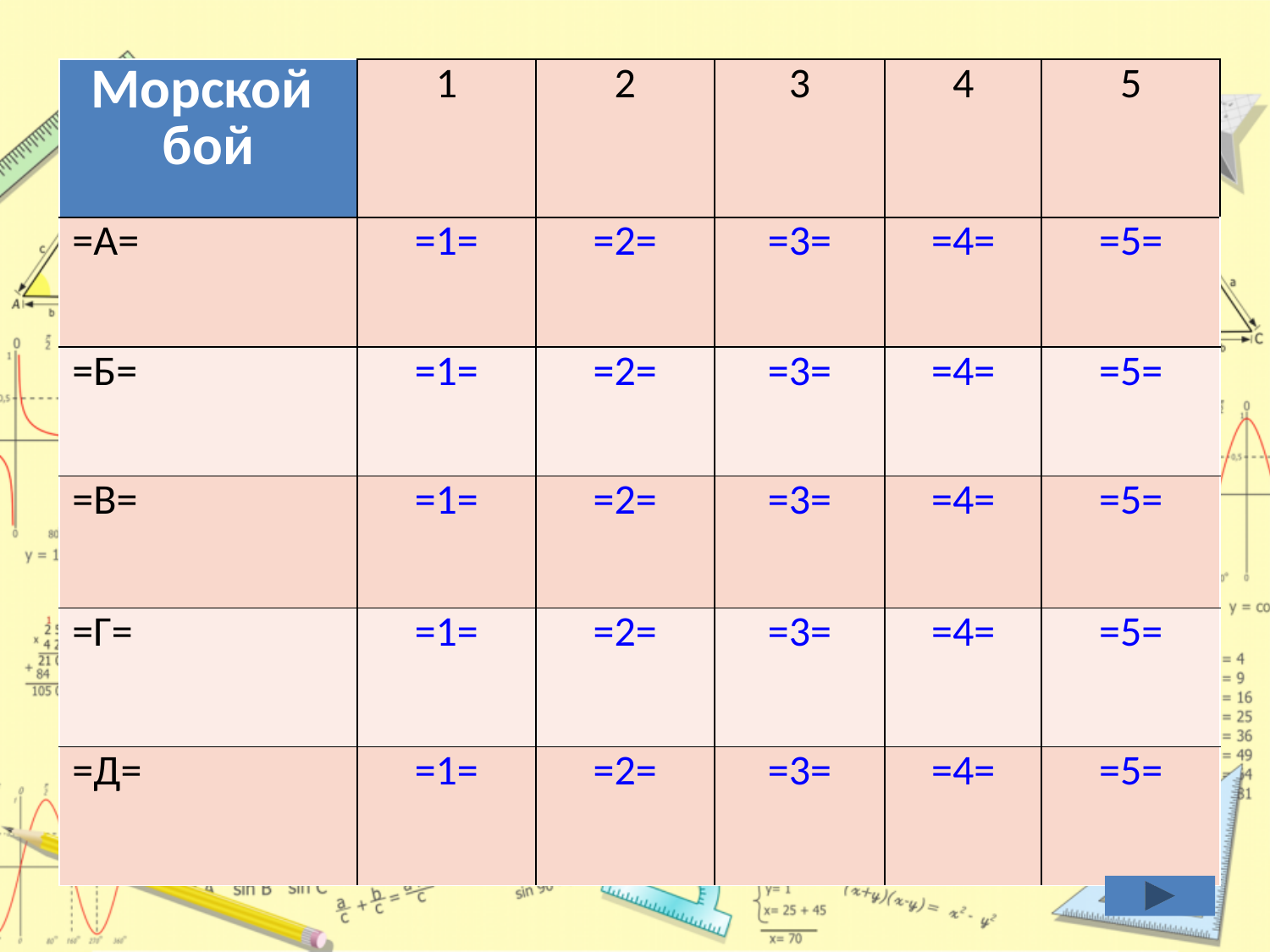

| Морской бой | 1 | 2 | 3 | 4 | 5 |
| --- | --- | --- | --- | --- | --- |
| =А= | =1= | =2= | =3= | =4= | =5= |
| =Б= | =1= | =2= | =3= | =4= | =5= |
| =В= | =1= | =2= | =3= | =4= | =5= |
| =Г= | =1= | =2= | =3= | =4= | =5= |
| =Д= | =1= | =2= | =3= | =4= | =5= |